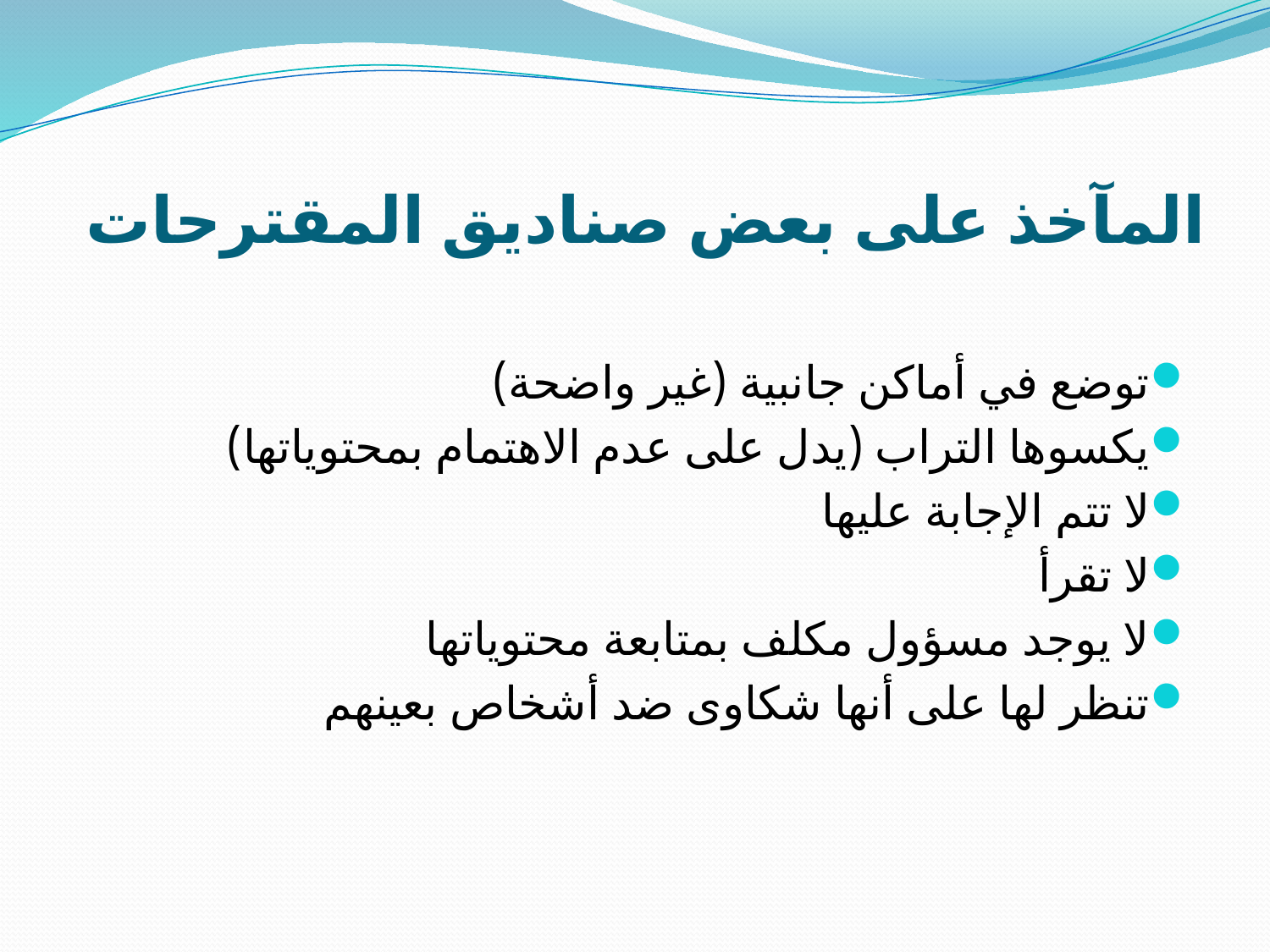

# المآخذ على بعض صناديق المقترحات
توضع في أماكن جانبية (غير واضحة)
يكسوها التراب (يدل على عدم الاهتمام بمحتوياتها)
لا تتم الإجابة عليها
لا تقرأ
لا يوجد مسؤول مكلف بمتابعة محتوياتها
تنظر لها على أنها شكاوى ضد أشخاص بعينهم